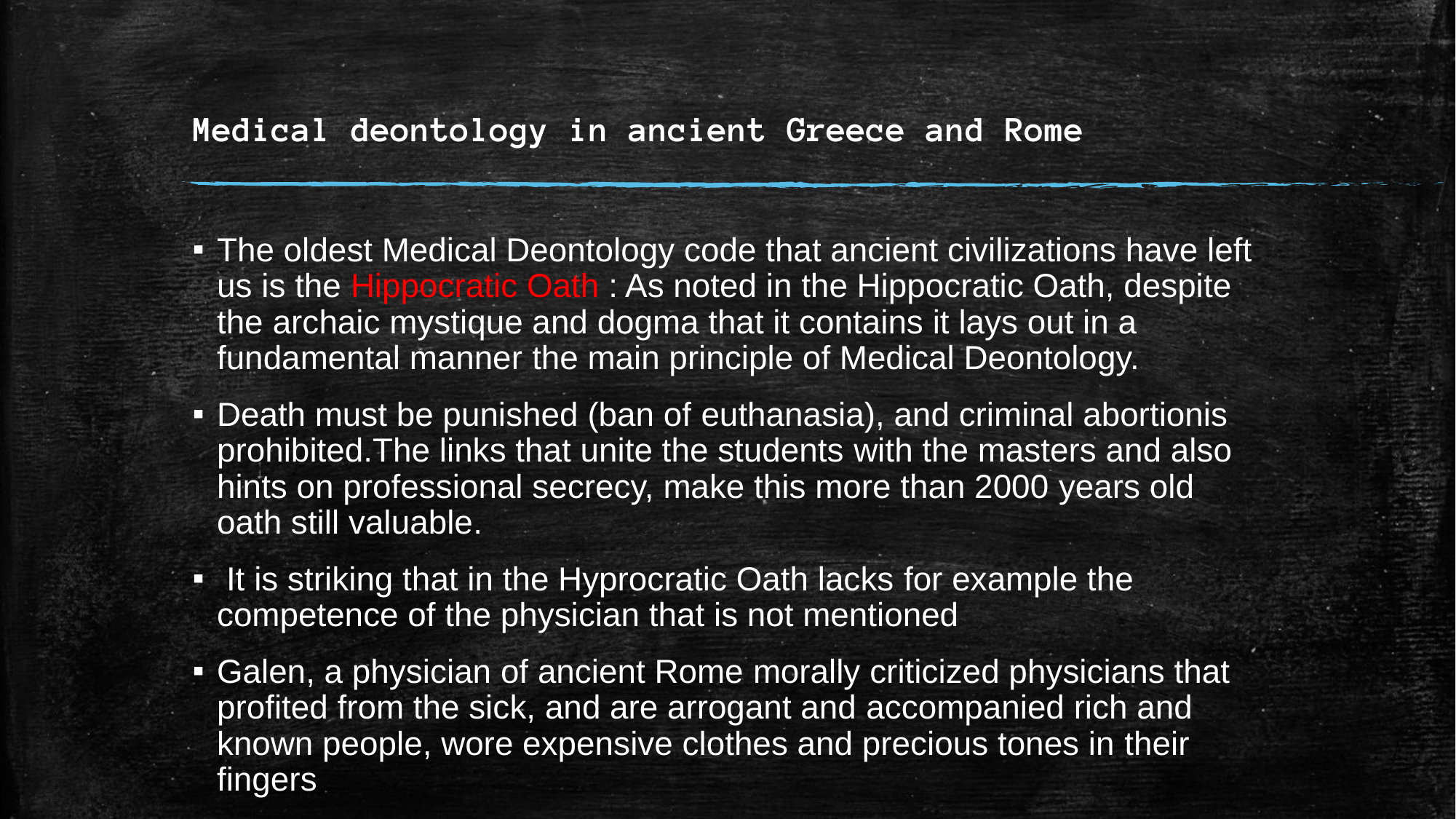

# Medical deontology in ancient Greece and Rome
The oldest Medical Deontology code that ancient civilizations have left us is the Hippocratic Oath : As noted in the Hippocratic Oath, despite the archaic mystique and dogma that it contains it lays out in a fundamental manner the main principle of Medical Deontology.
Death must be punished (ban of euthanasia), and criminal abortionis prohibited.The links that unite the students with the masters and also hints on professional secrecy, make this more than 2000 years old oath still valuable.
 It is striking that in the Hyprocratic Oath lacks for example the competence of the physician that is not mentioned
Galen, a physician of ancient Rome morally criticized physicians that profited from the sick, and are arrogant and accompanied rich and known people, wore expensive clothes and precious tones in their fingers